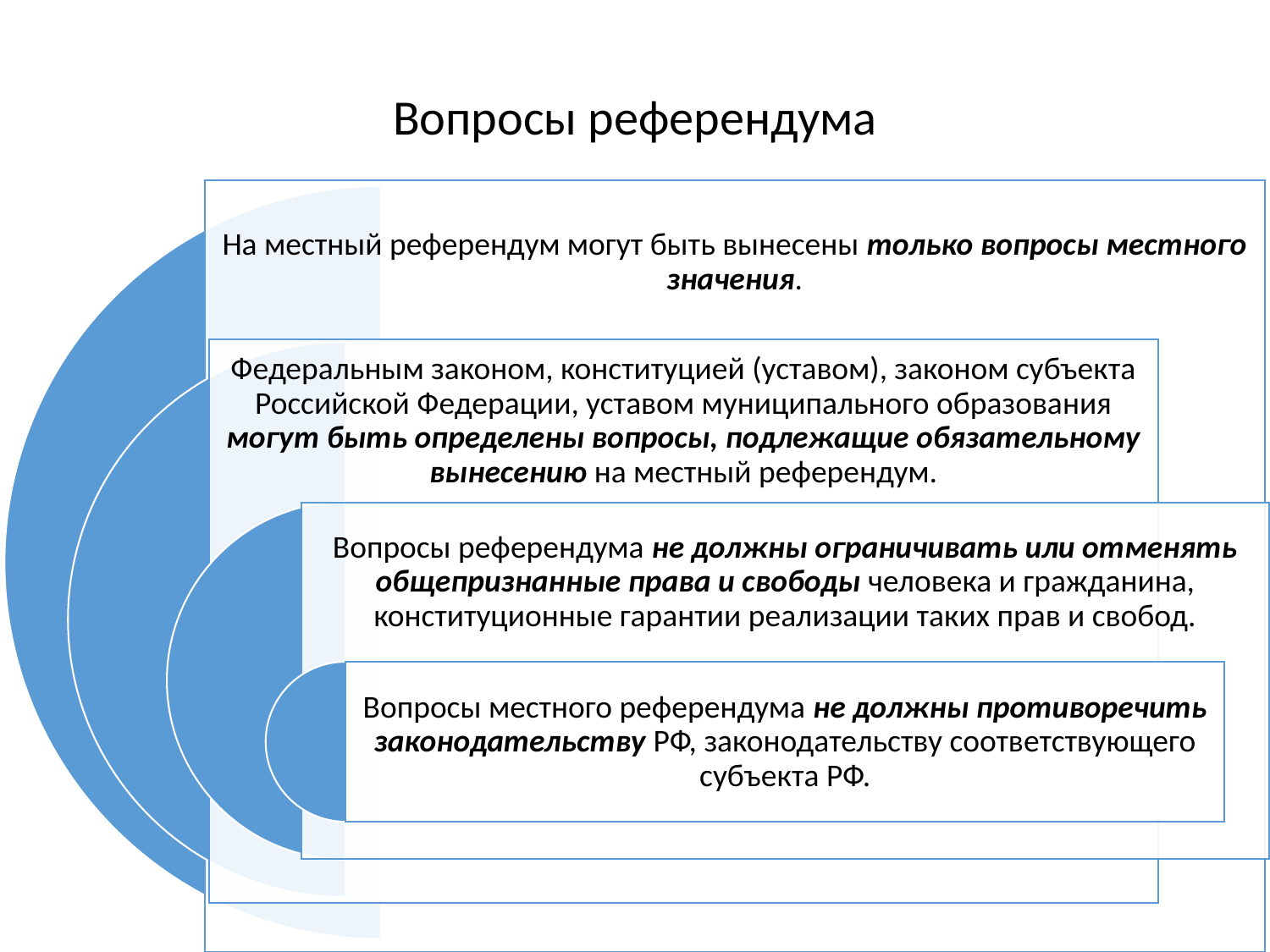

# Вопросы референдума
На местный референдум могут быть вынесены только вопросы местного значения.
Федеральным законом, конституцией (уставом), законом субъекта Российской Федерации, уставом муниципального образования могут быть определены вопросы, подлежащие обязательному вынесению на местный референдум.
Вопросы референдума не должны ограничивать или отменять общепризнанные права и свободы человека и гражданина, конституционные гарантии реализации таких прав и свобод.
Вопросы местного референдума не должны противоречить законодательству РФ, законодательству соответствующего субъекта РФ.